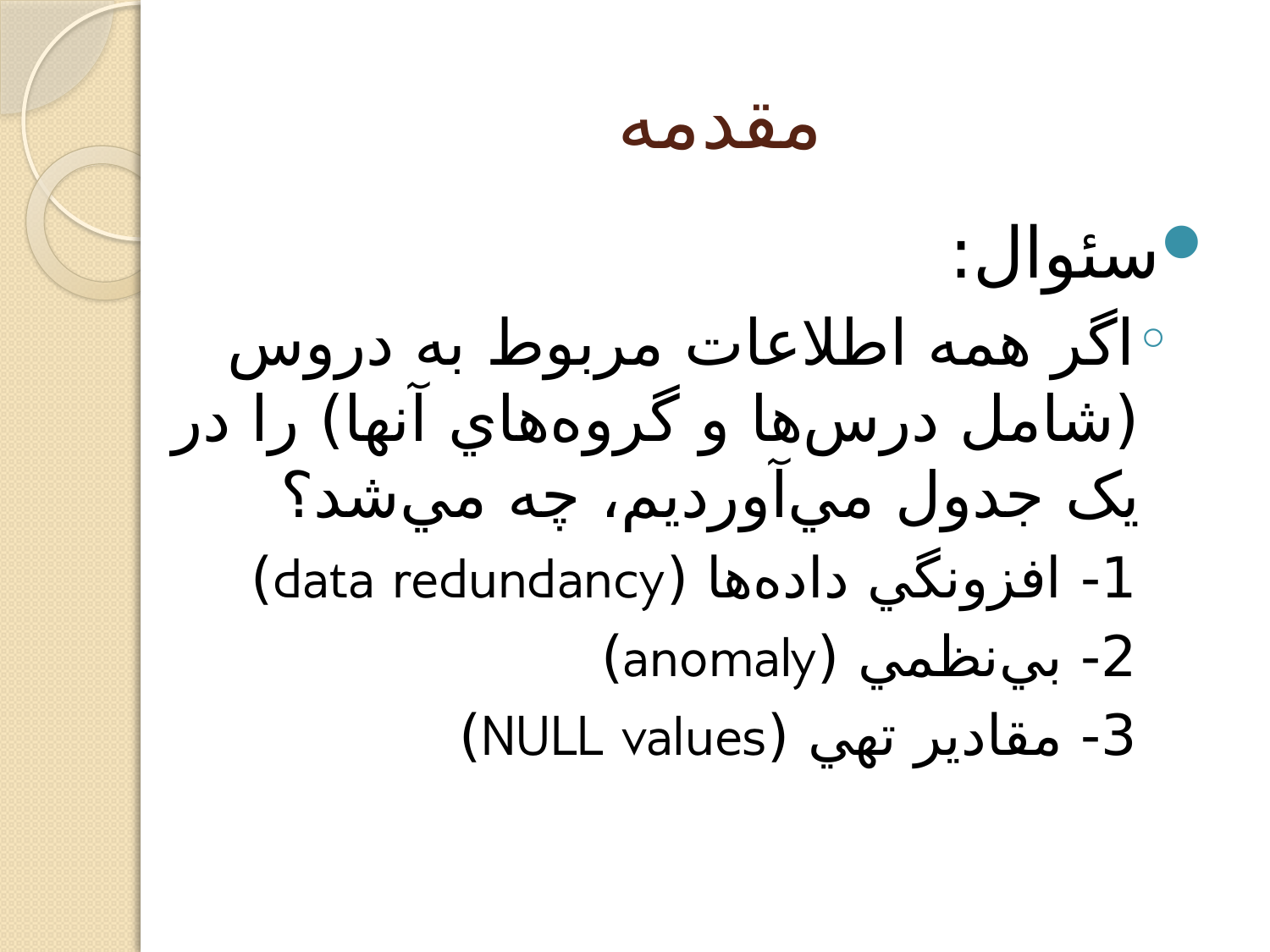

# مقدمه
سئوال:
اگر همه اطلاعات مربوط به دروس (شامل درس‌ها و گروه‌هاي آنها) را در يک جدول مي‌آورديم، چه مي‌شد؟
1- افزونگي داده‌ها (data redundancy)
2- بي‌نظمي (anomaly)
3- مقادير تهي (NULL values)